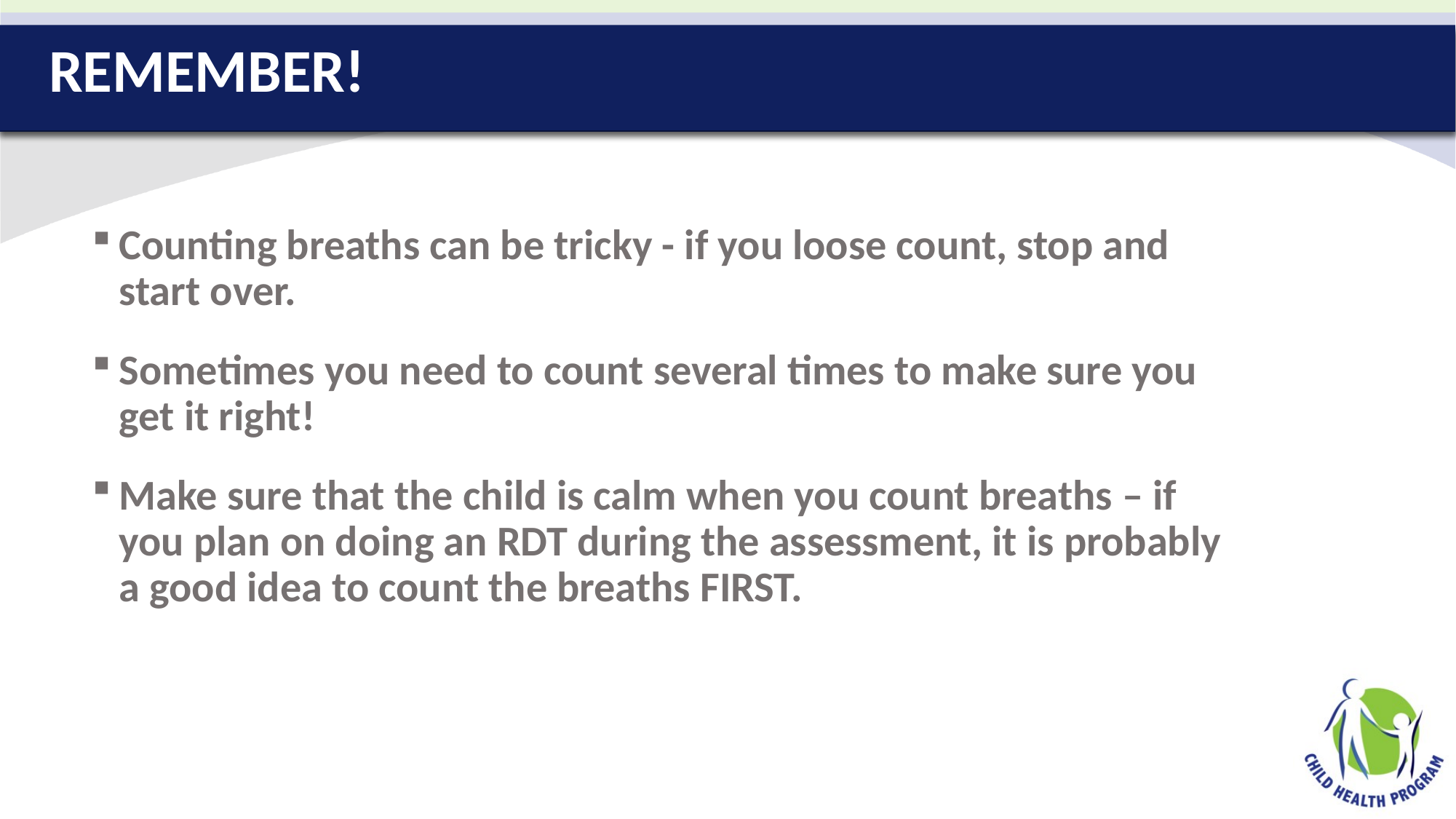

# REMEMBER!
Counting breaths can be tricky - if you loose count, stop and start over.
Sometimes you need to count several times to make sure you get it right!
Make sure that the child is calm when you count breaths – if you plan on doing an RDT during the assessment, it is probably a good idea to count the breaths FIRST.